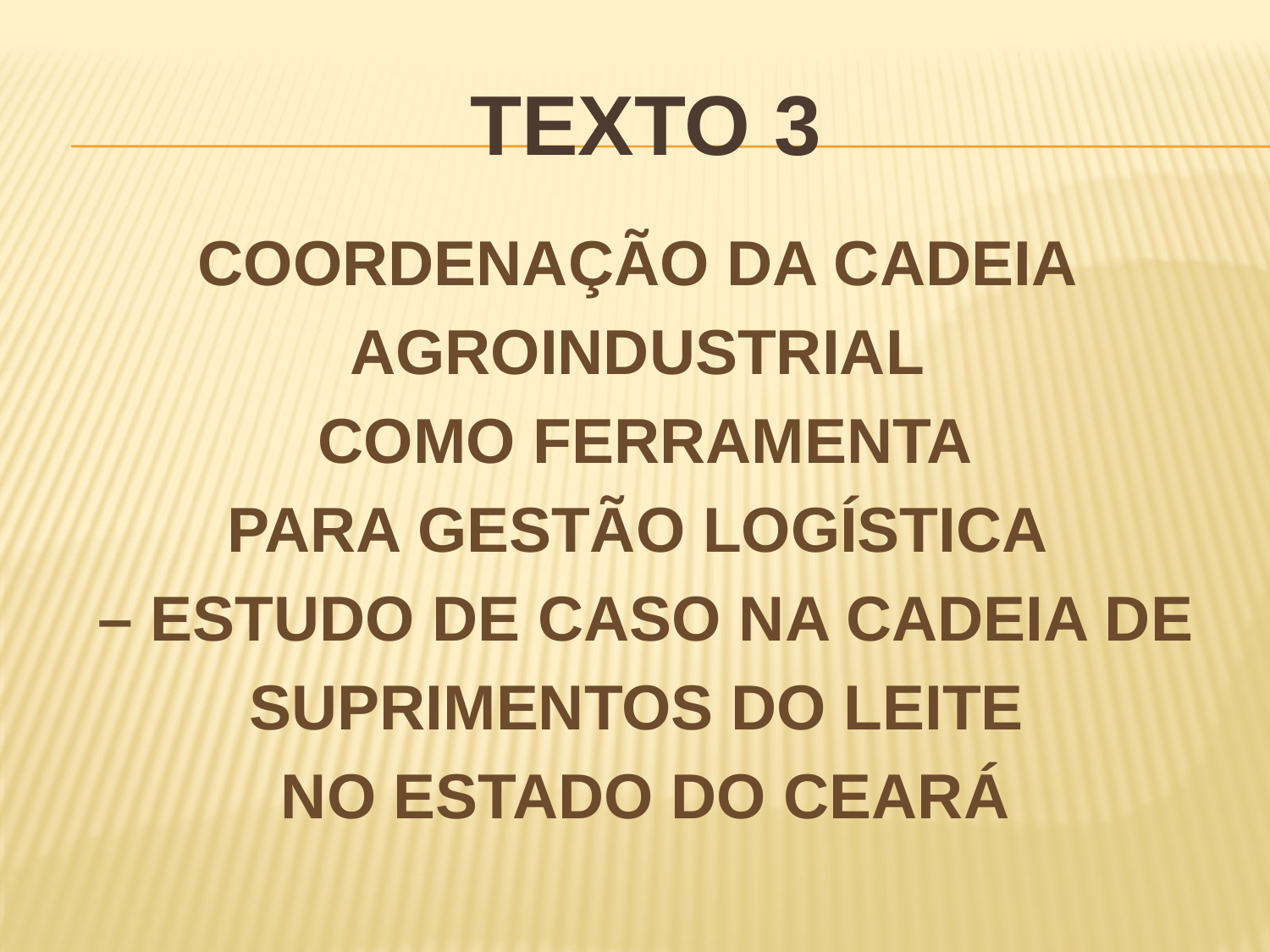

# TEXTO 3
COORDENAÇÃO DA CADEIA
AGROINDUSTRIAL
COMO FERRAMENTA
PARA GESTÃO LOGÍSTICA
– ESTUDO DE CASO NA CADEIA DE
SUPRIMENTOS DO LEITE
NO ESTADO DO CEARÁ